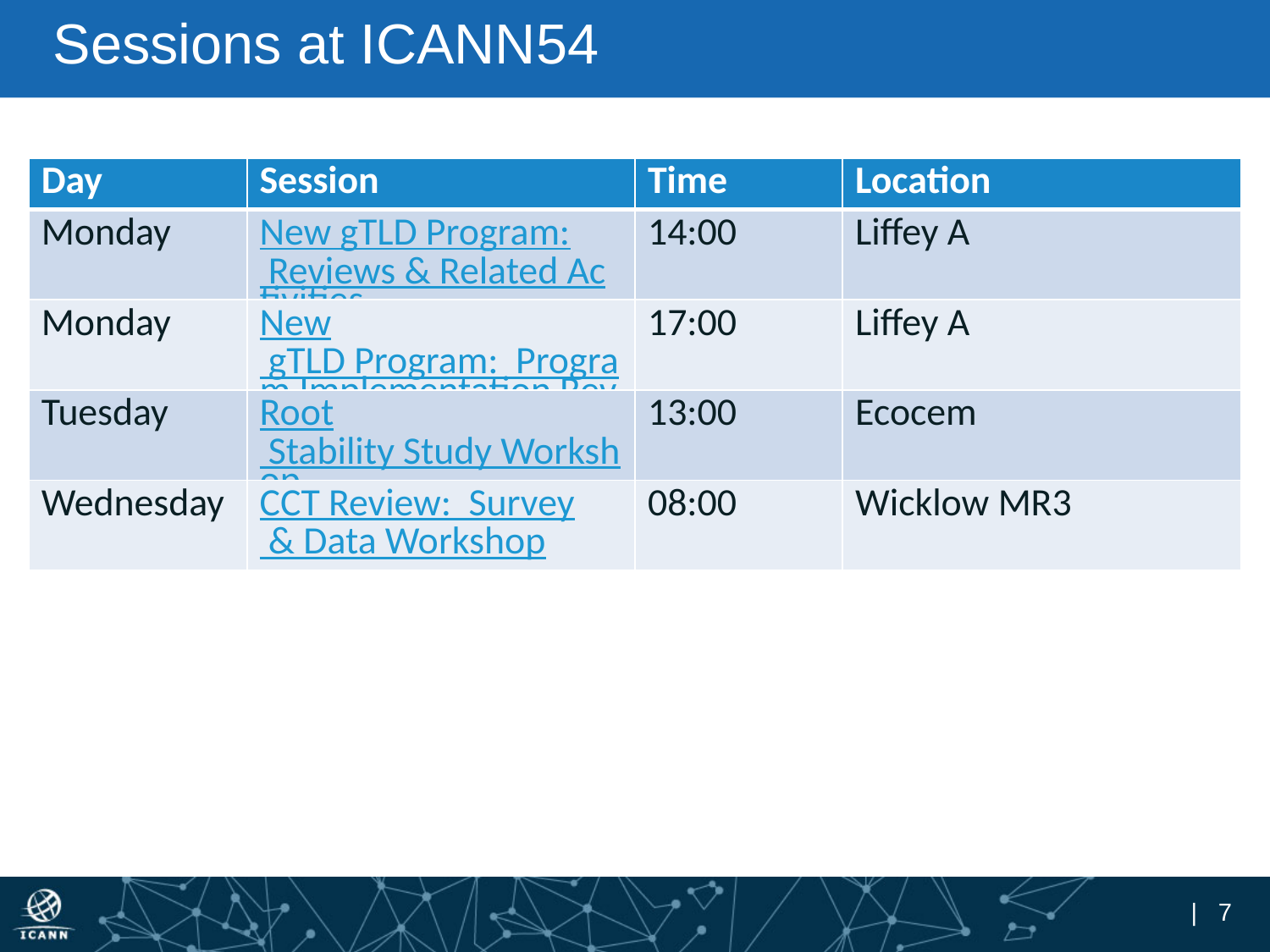

# Sessions at ICANN54
| Day | Session | Time | Location |
| --- | --- | --- | --- |
| Monday | New gTLD Program: Reviews & Related Activities | 14:00 | Liffey A |
| Monday | New gTLD Program: Program Implementation Review Report | 17:00 | Liffey A |
| Tuesday | Root Stability Study Workshop | 13:00 | Ecocem |
| Wednesday | CCT Review: Survey & Data Workshop | 08:00 | Wicklow MR3 |